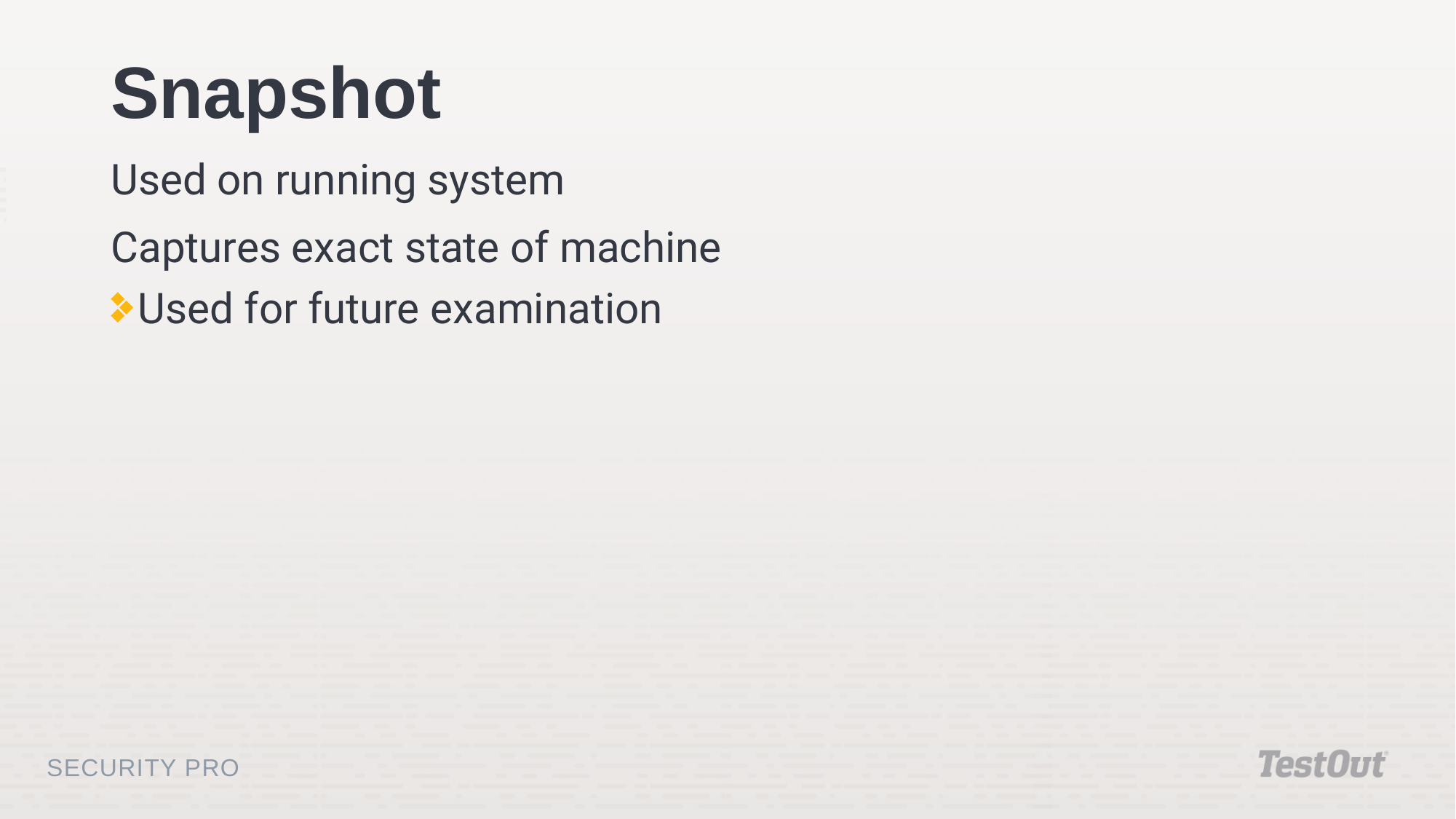

# Snapshot
Used on running system
Captures exact state of machine
Used for future examination
Security Pro